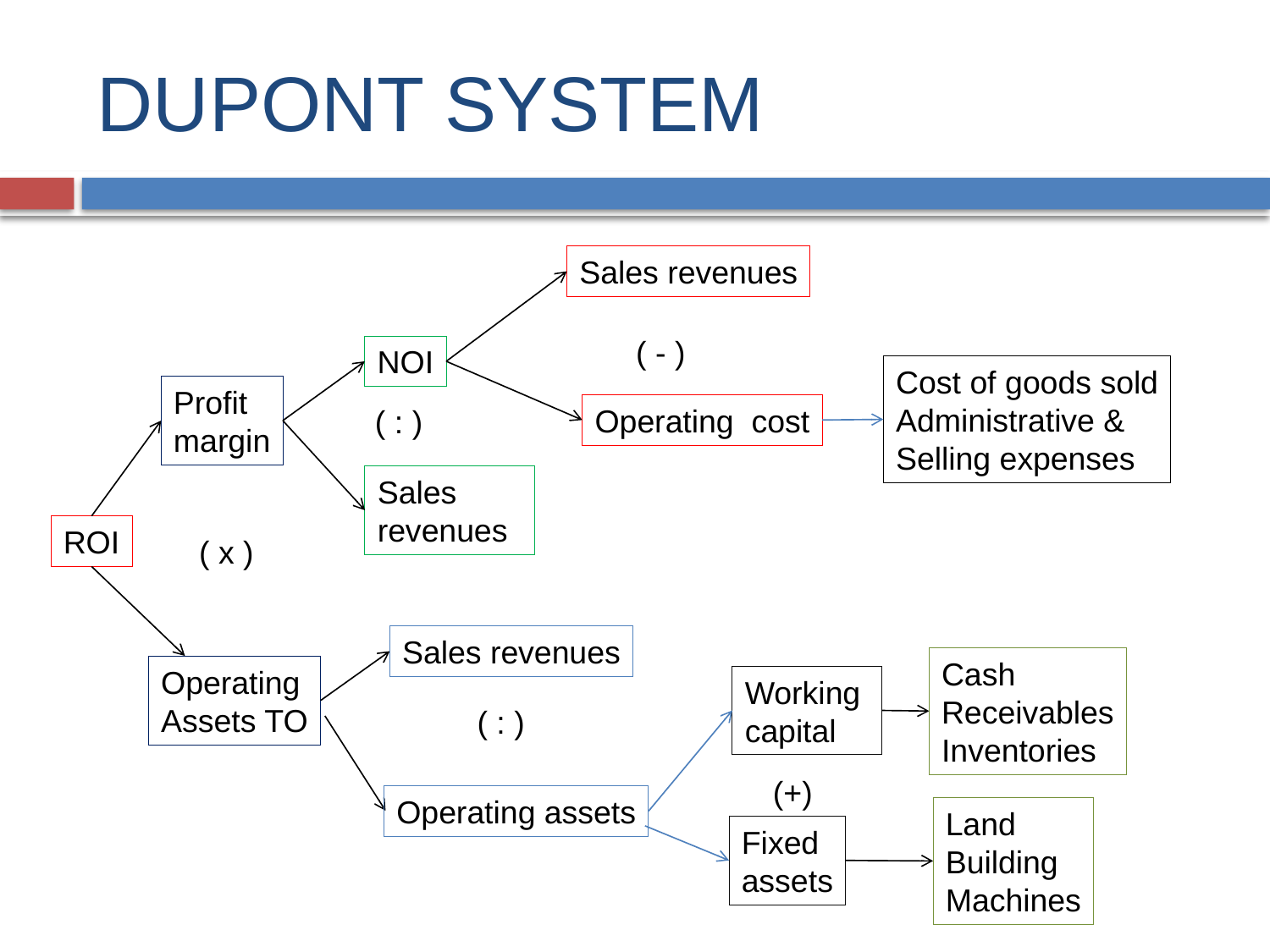

# DUPONT SYSTEM
Sales revenues
( - )
NOI
Cost of goods sold
Administrative &
Selling expenses
Profit
margin
Operating  cost
( : )
Sales
revenues
ROI
( x )
Sales revenues
Cash
Receivables
Inventories
Operating
Assets TO
Working
capital
( : )
(+)
Operating assets
Land
Building
Machines
Fixed
assets